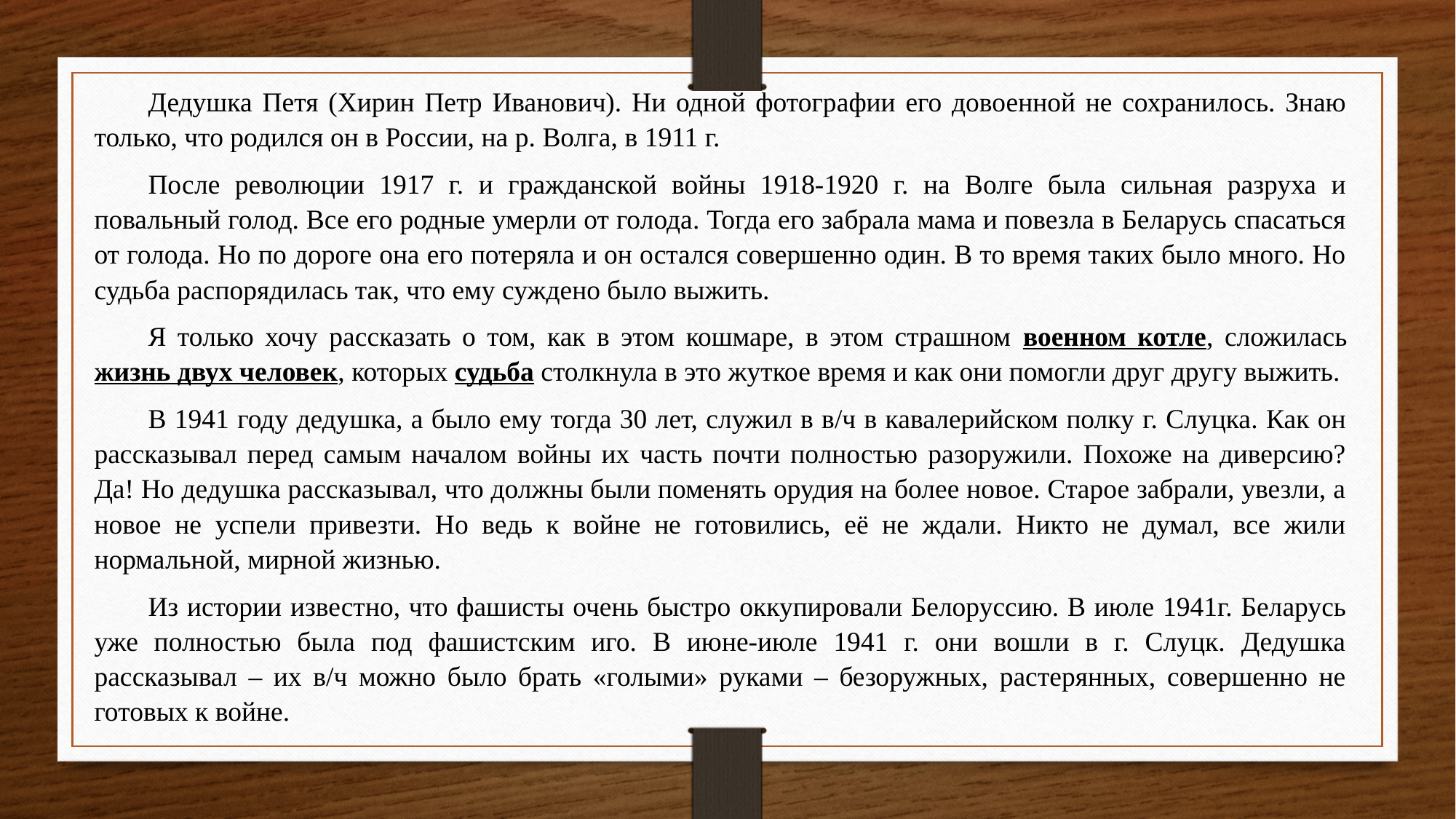

Дедушка Петя (Хирин Петр Иванович). Ни одной фотографии его довоенной не сохранилось. Знаю только, что родился он в России, на р. Волга, в 1911 г.
После революции 1917 г. и гражданской войны 1918-1920 г. на Волге была сильная разруха и повальный голод. Все его родные умерли от голода. Тогда его забрала мама и повезла в Беларусь спасаться от голода. Но по дороге она его потеряла и он остался совершенно один. В то время таких было много. Но судьба распорядилась так, что ему суждено было выжить.
Я только хочу рассказать о том, как в этом кошмаре, в этом страшном военном котле, сложилась жизнь двух человек, которых судьба столкнула в это жуткое время и как они помогли друг другу выжить.
В 1941 году дедушка, а было ему тогда 30 лет, служил в в/ч в кавалерийском полку г. Слуцка. Как он рассказывал перед самым началом войны их часть почти полностью разоружили. Похоже на диверсию? Да! Но дедушка рассказывал, что должны были поменять орудия на более новое. Старое забрали, увезли, а новое не успели привезти. Но ведь к войне не готовились, её не ждали. Никто не думал, все жили нормальной, мирной жизнью.
Из истории известно, что фашисты очень быстро оккупировали Белоруссию. В июле 1941г. Беларусь уже полностью была под фашистским иго. В июне-июле 1941 г. они вошли в г. Слуцк. Дедушка рассказывал – их в/ч можно было брать «голыми» руками – безоружных, растерянных, совершенно не готовых к войне.